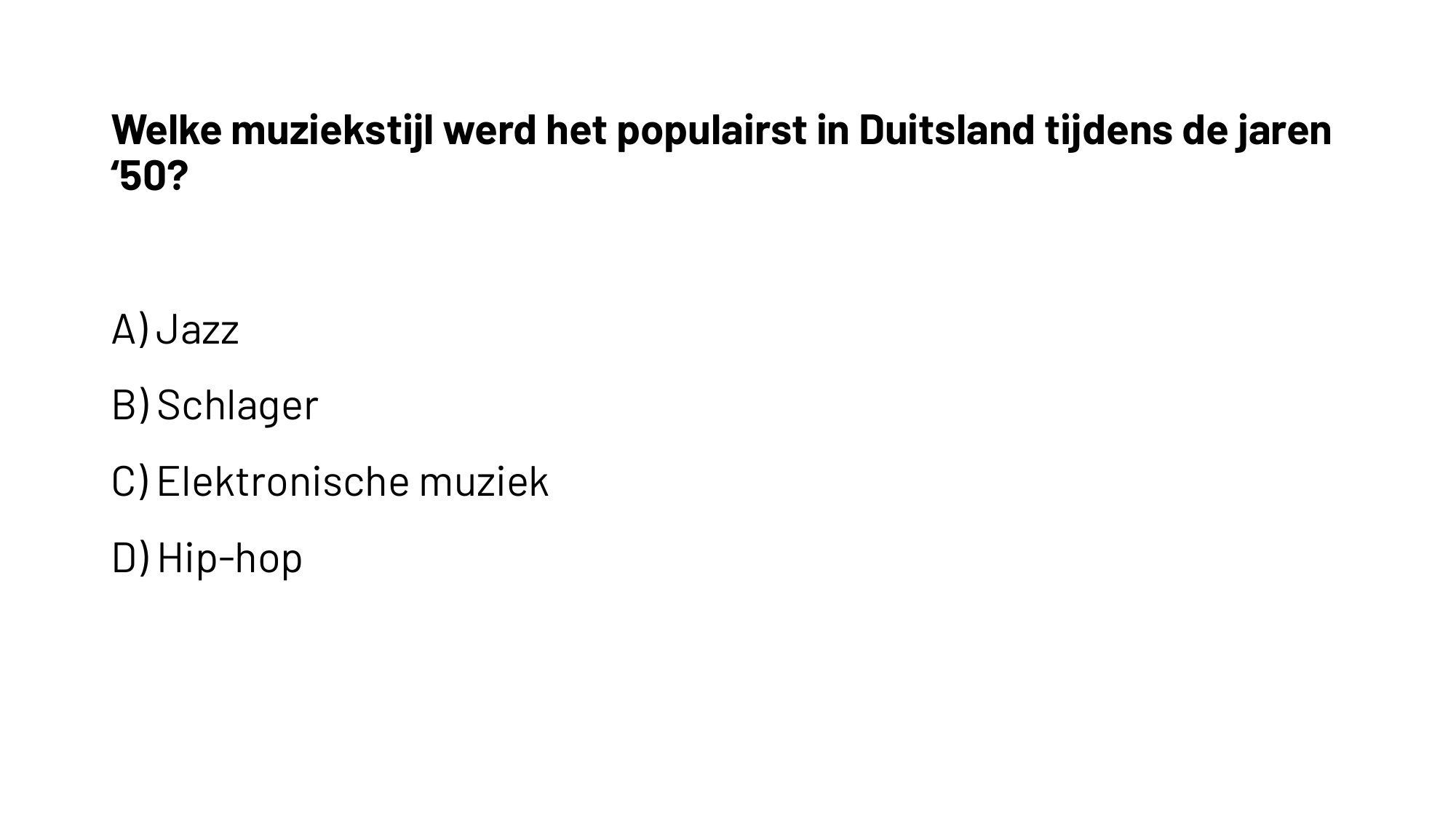

Welke muziekstijl werd het populairst in Duitsland tijdens de jaren ‘50?

A) Jazz
B) Schlager
C) Elektronische muziek
D) Hip-hop